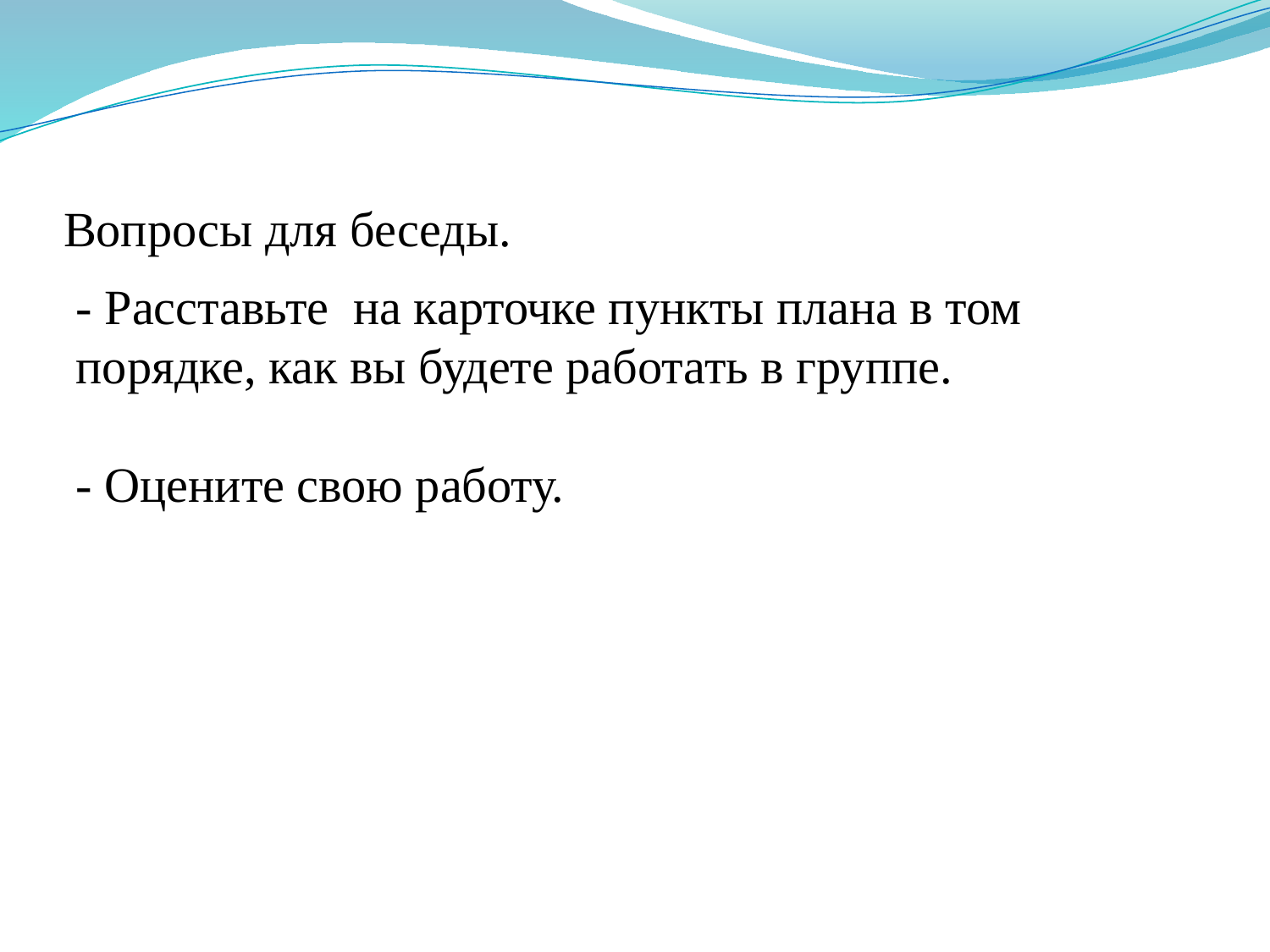

# Вопросы для беседы.
- Расставьте  на карточке пункты плана в том порядке, как вы будете работать в группе.

- Оцените свою работу.